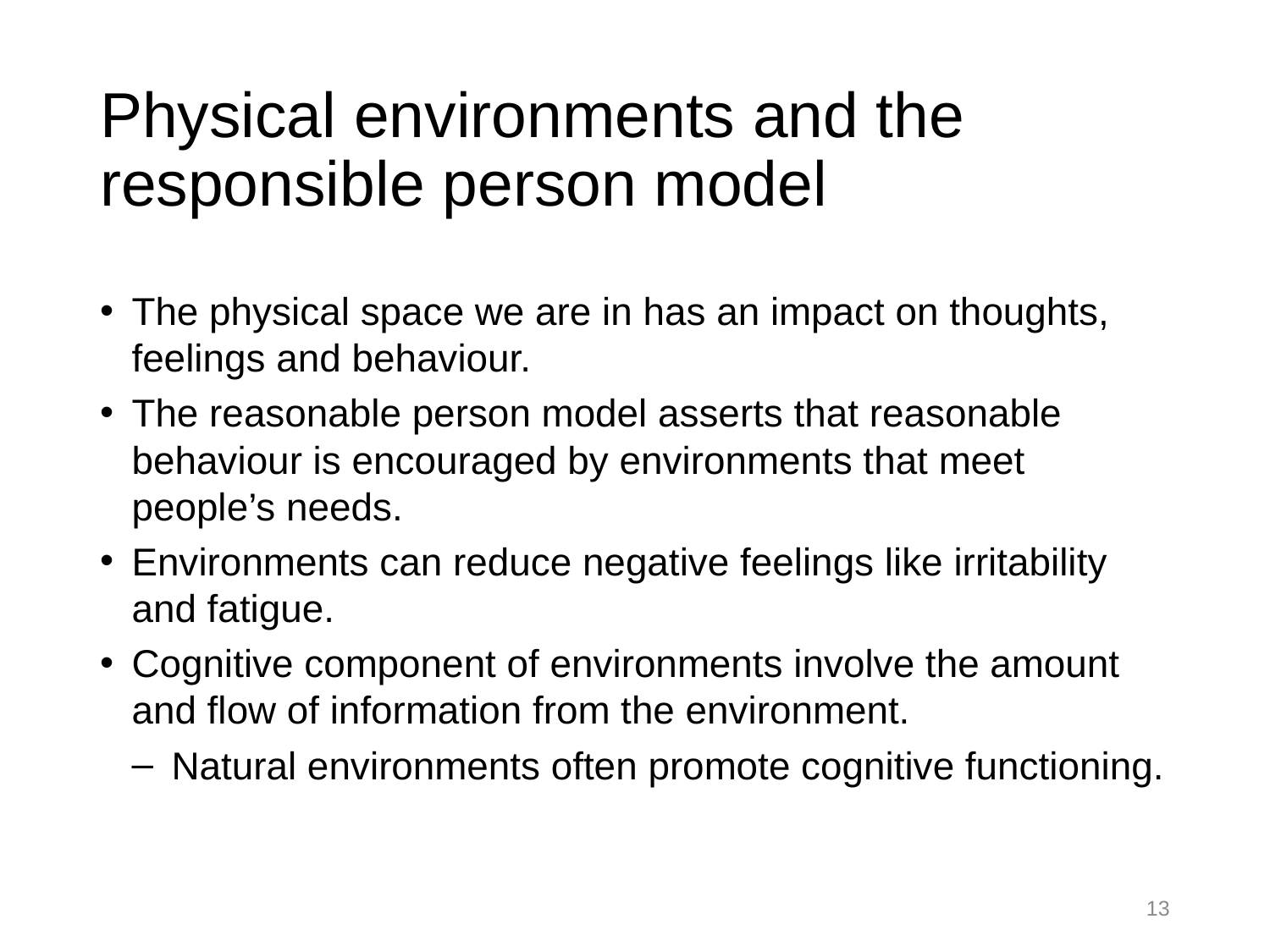

# Physical environments and the responsible person model
The physical space we are in has an impact on thoughts, feelings and behaviour.
The reasonable person model asserts that reasonable behaviour is encouraged by environments that meet people’s needs.
Environments can reduce negative feelings like irritability and fatigue.
Cognitive component of environments involve the amount and flow of information from the environment.
Natural environments often promote cognitive functioning.
13